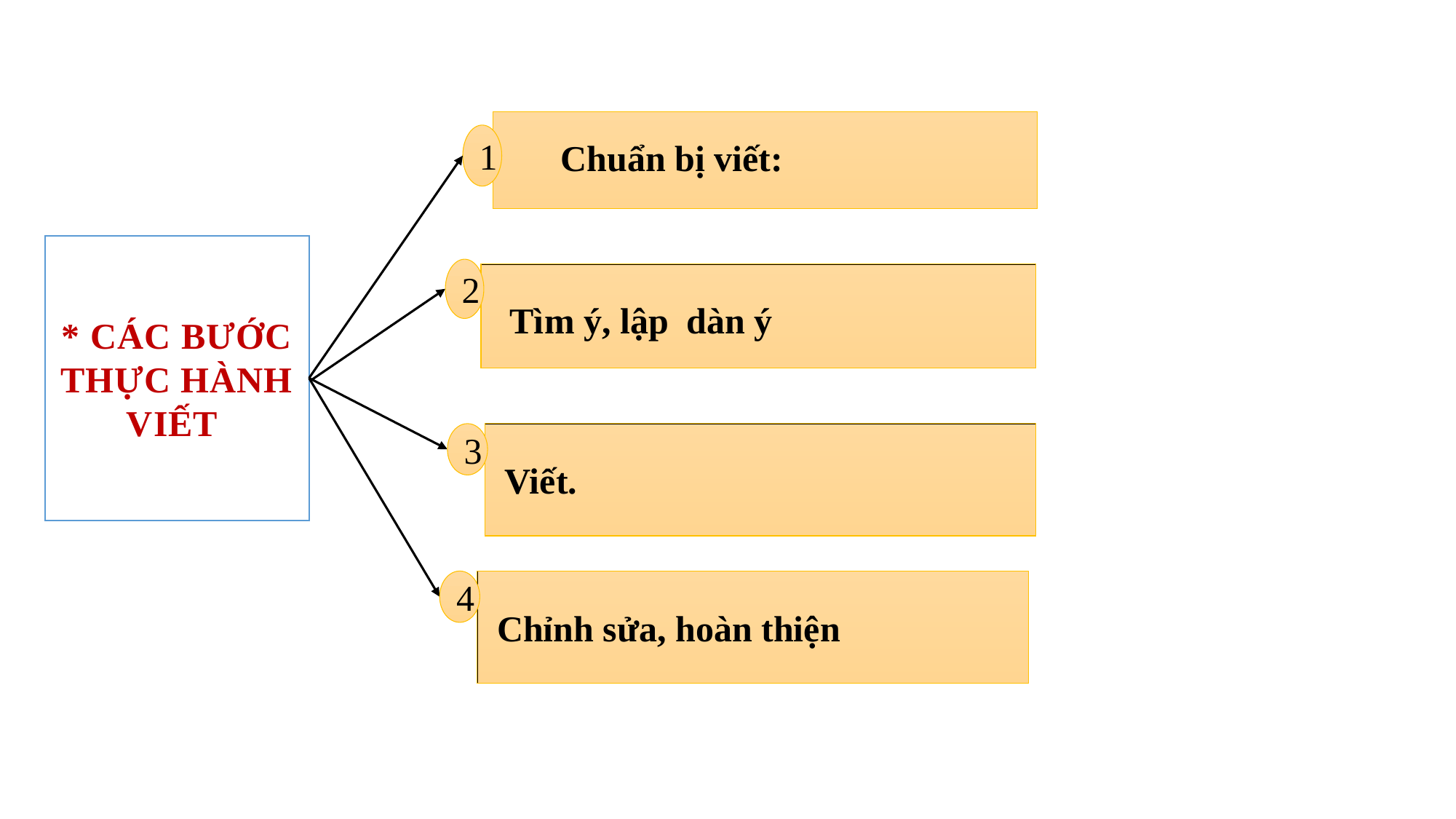

1
    Chuẩn bị viết:
* CÁC BƯỚC THỰC HÀNH VIẾT
2
  Tìm ý, lập  dàn ý
3
 Viết.
4
 Chỉnh sửa, hoàn thiện